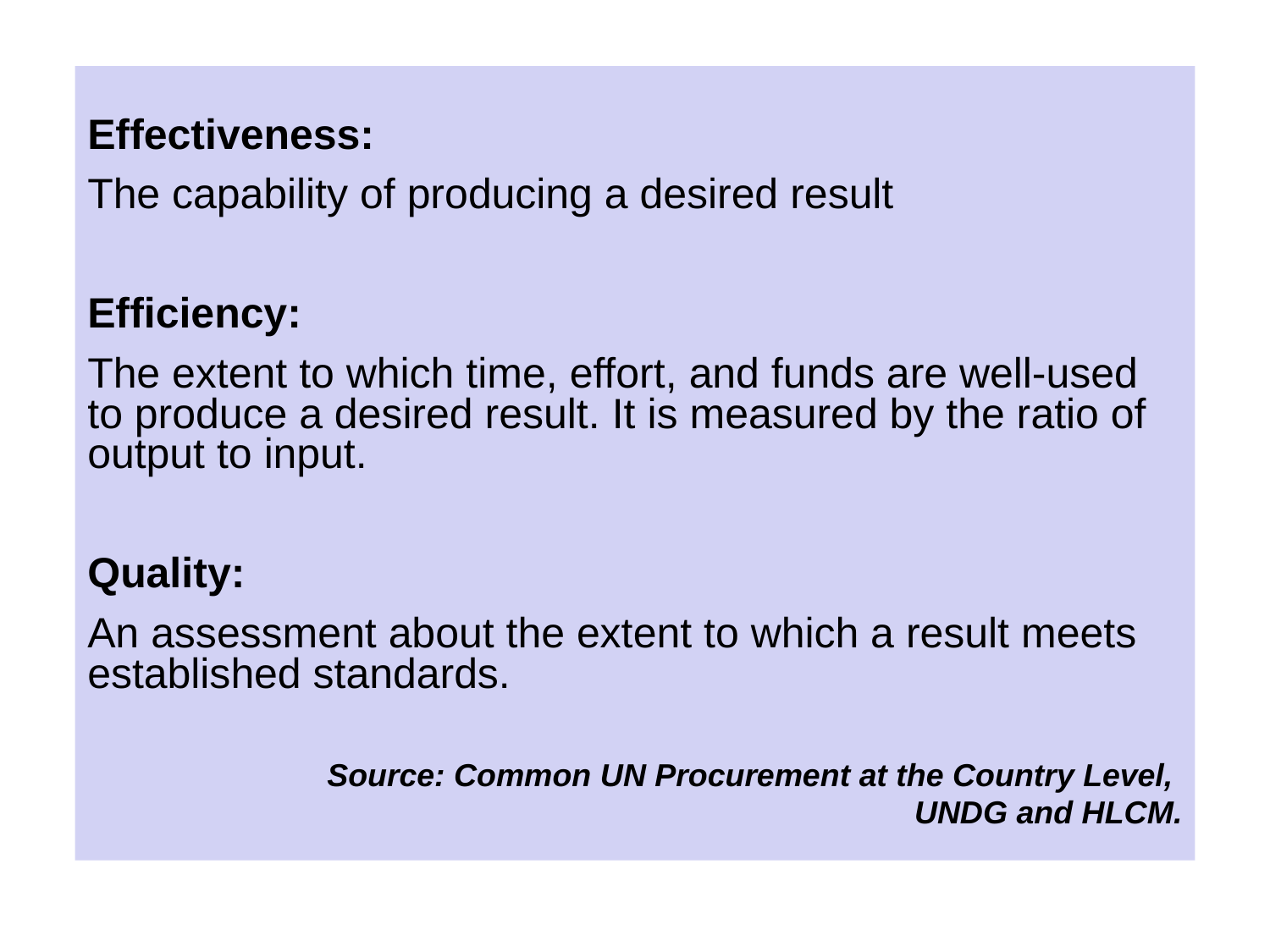

Effectiveness:
The capability of producing a desired result

Efficiency:
The extent to which time, effort, and funds are well-used to produce a desired result. It is measured by the ratio of output to input.

Quality:
An assessment about the extent to which a result meets established standards.

Source: Common UN Procurement at the Country Level,
UNDG and HLCM.